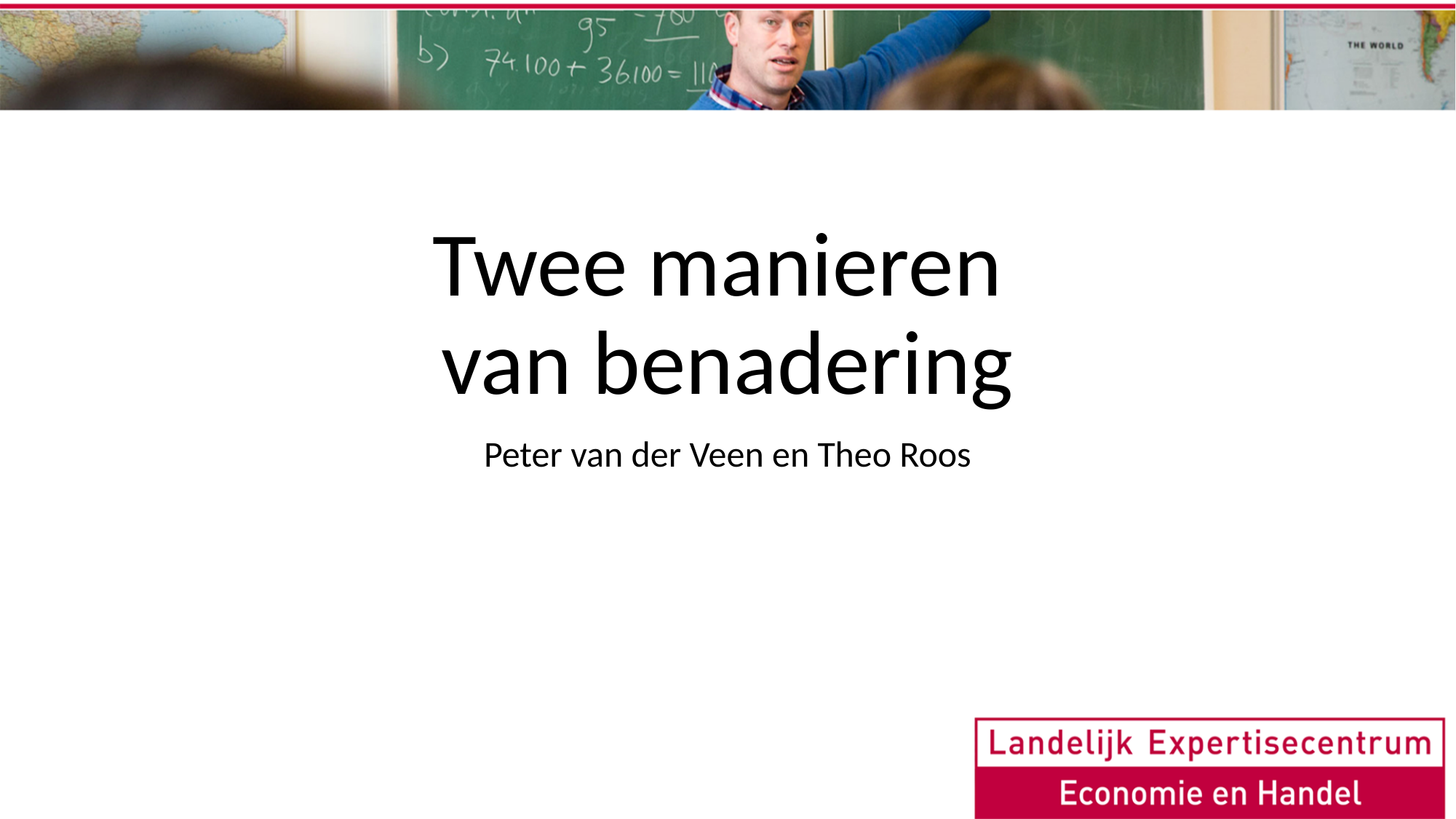

# Twee manieren van benadering
Peter van der Veen en Theo Roos